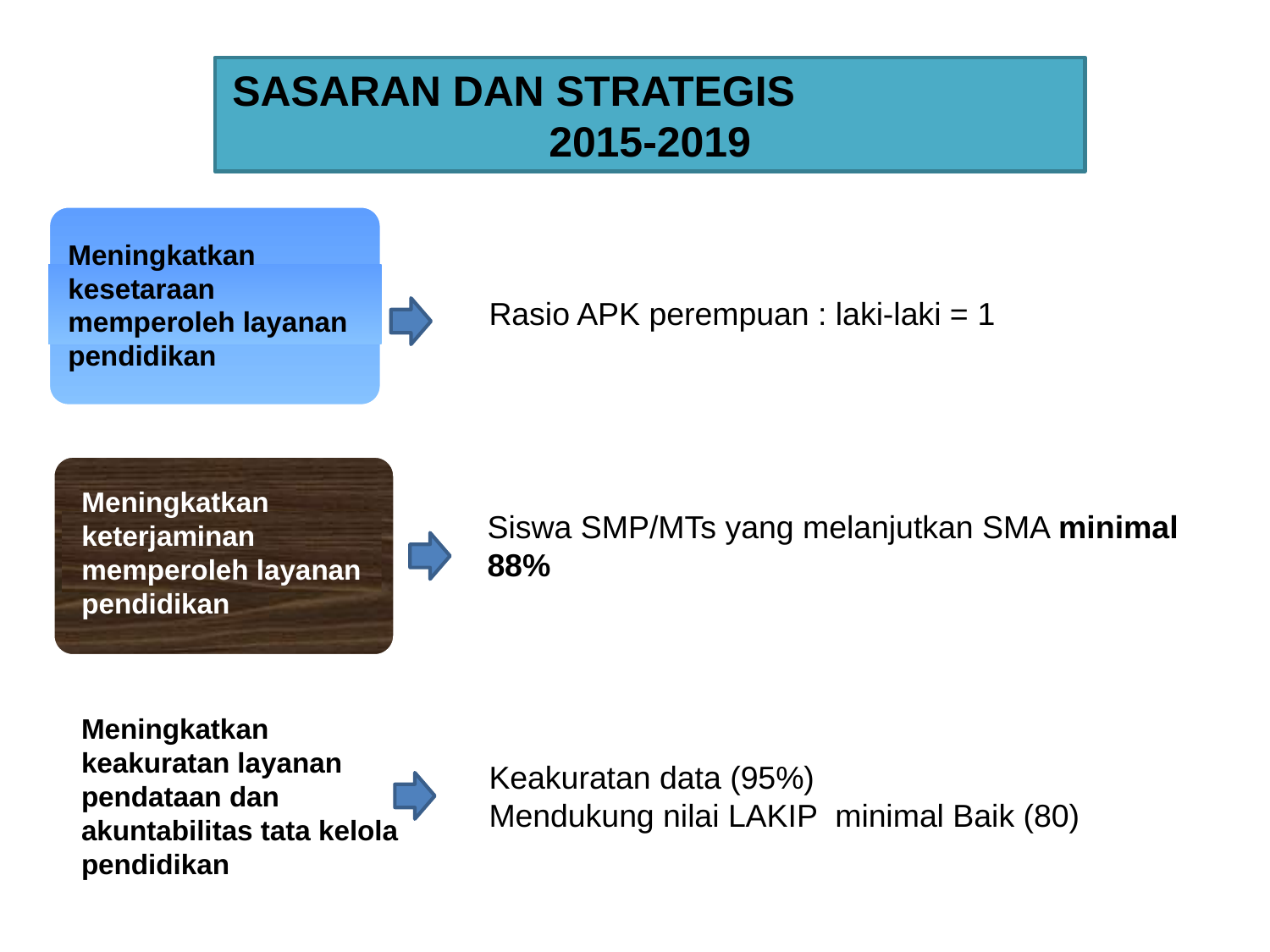

SASARAN DAN STRATEGIS                        2015-2019

Meningkatkan kesetaraan memperoleh layanan pendidikan
Rasio APK perempuan : laki-laki = 1

Meningkatkan keterjaminan memperoleh layanan pendidikan
Siswa SMP/MTs yang melanjutkan SMA minimal 88%

Meningkatkan keakuratan layanan pendataan dan akuntabilitas tata kelola pendidikan
Keakuratan data (95%)
Mendukung nilai LAKIP  minimal Baik (80)